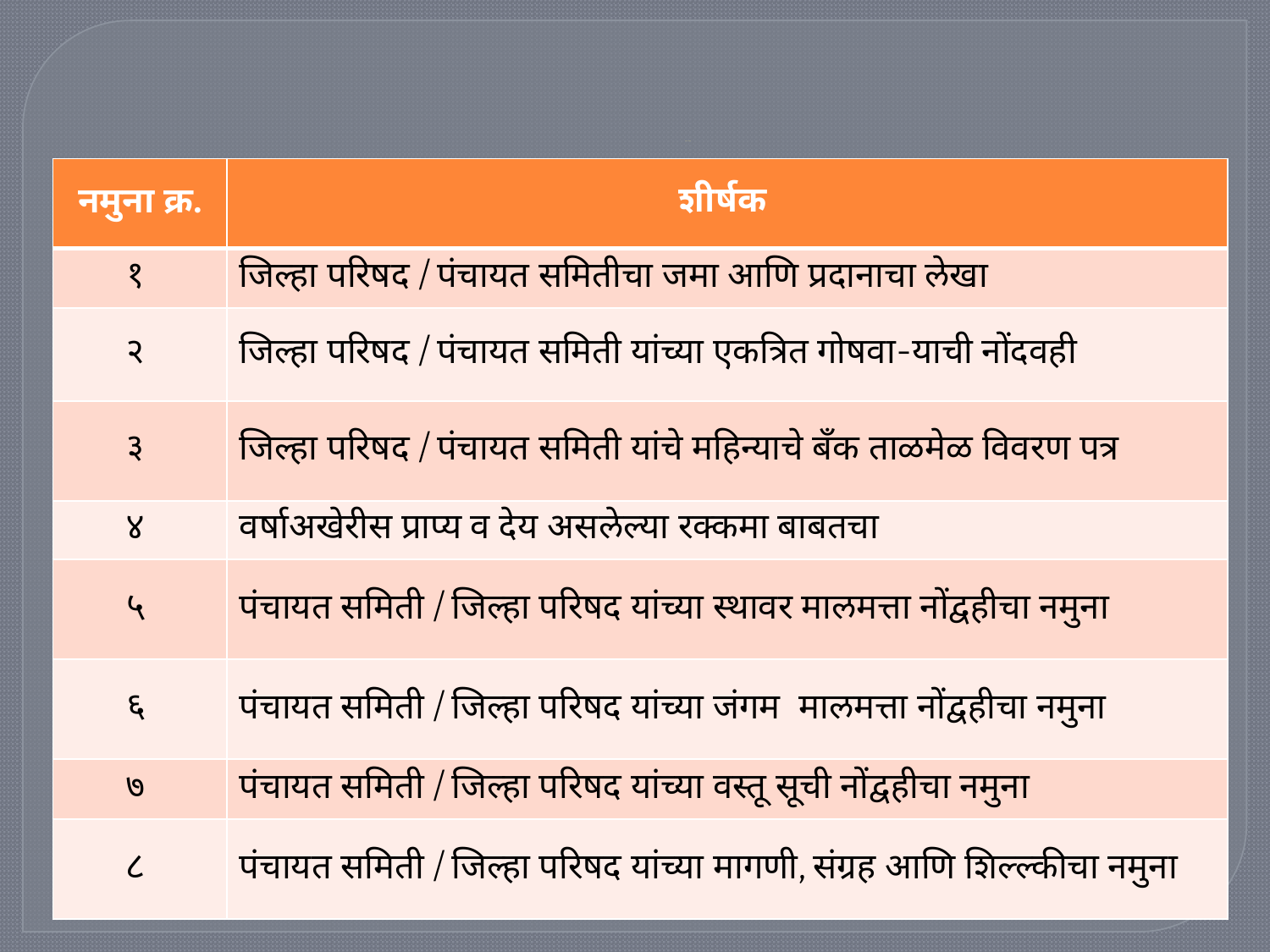

M.A.S.   Forms
| नमुना क्र. | शीर्षक |
| --- | --- |
| १ | जिल्हा परिषद / पंचायत समितीचा जमा आणि प्रदानाचा लेखा |
| २ | जिल्हा परिषद / पंचायत समिती यांच्या एकत्रित गोषवा-याची नोंदवही |
| ३ | जिल्हा परिषद / पंचायत समिती यांचे महिन्याचे बँक ताळमेळ विवरण पत्र |
| ४ | वर्षाअखेरीस प्राप्य व देय असलेल्या रक्कमा बाबतचा |
| ५ | पंचायत समिती / जिल्हा परिषद यांच्या स्थावर मालमत्ता नोंद्वहीचा नमुना |
| ६ | पंचायत समिती / जिल्हा परिषद यांच्या जंगम मालमत्ता नोंद्वहीचा नमुना |
| ७ | पंचायत समिती / जिल्हा परिषद यांच्या वस्तू सूची नोंद्वहीचा नमुना |
| ८ | पंचायत समिती / जिल्हा परिषद यांच्या मागणी, संग्रह आणि शिल्ल्कीचा नमुना |